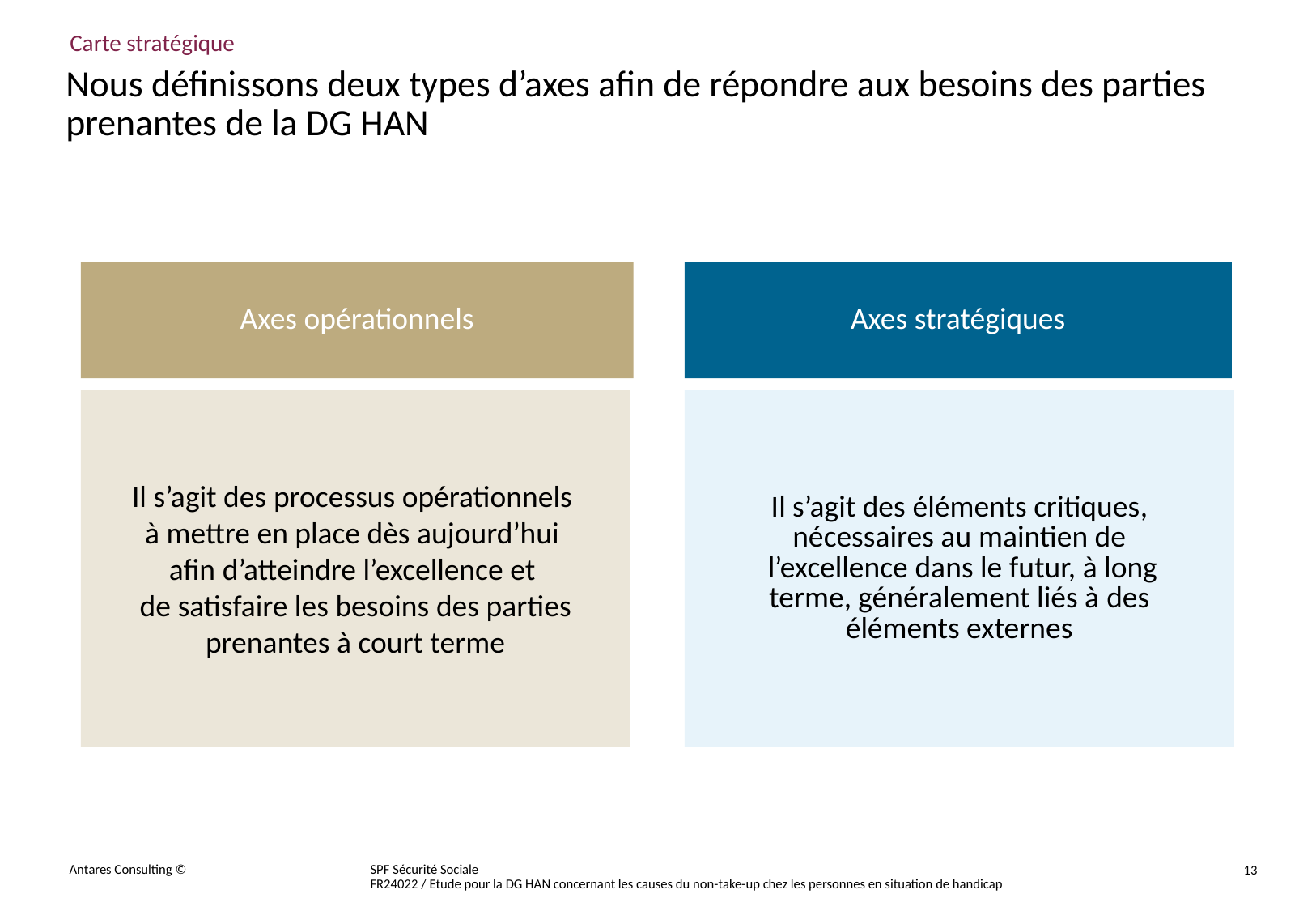

Carte stratégique
# Nous définissons deux types d’axes afin de répondre aux besoins des parties prenantes de la DG HAN
Axes opérationnels
Axes stratégiques
Il s’agit des éléments critiques, nécessaires au maintien de
 l’excellence dans le futur, à long terme, généralement liés à des éléments externes
Il s’agit des processus opérationnels
à mettre en place dès aujourd’hui
afin d’atteindre l’excellence et
de satisfaire les besoins des parties prenantes à court terme